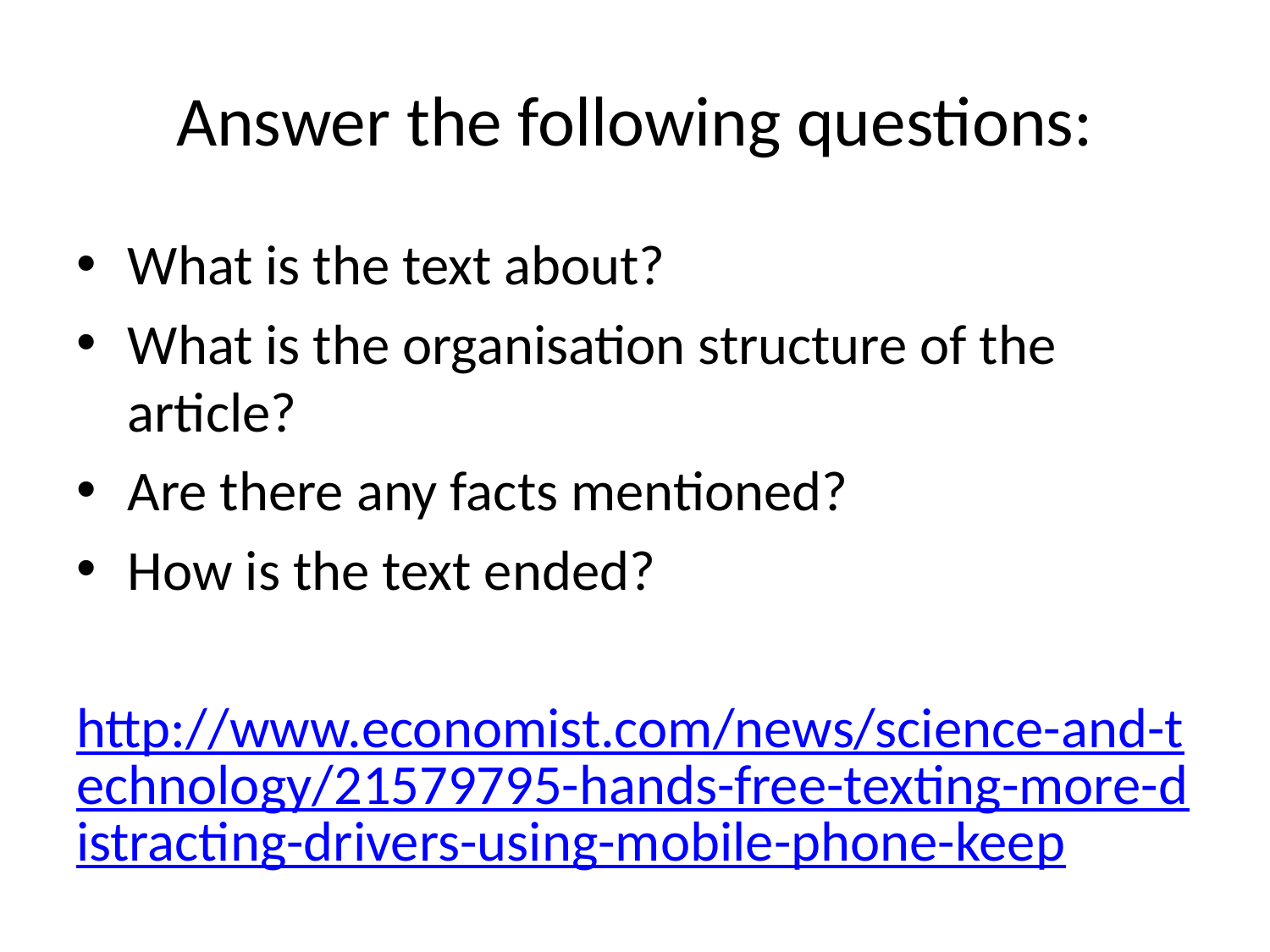

# Answer the following questions:
What is the text about?
What is the organisation structure of the article?
Are there any facts mentioned?
How is the text ended?

http://www.economist.com/news/science-and-technology/21579795-hands-free-texting-more-distracting-drivers-using-mobile-phone-keep